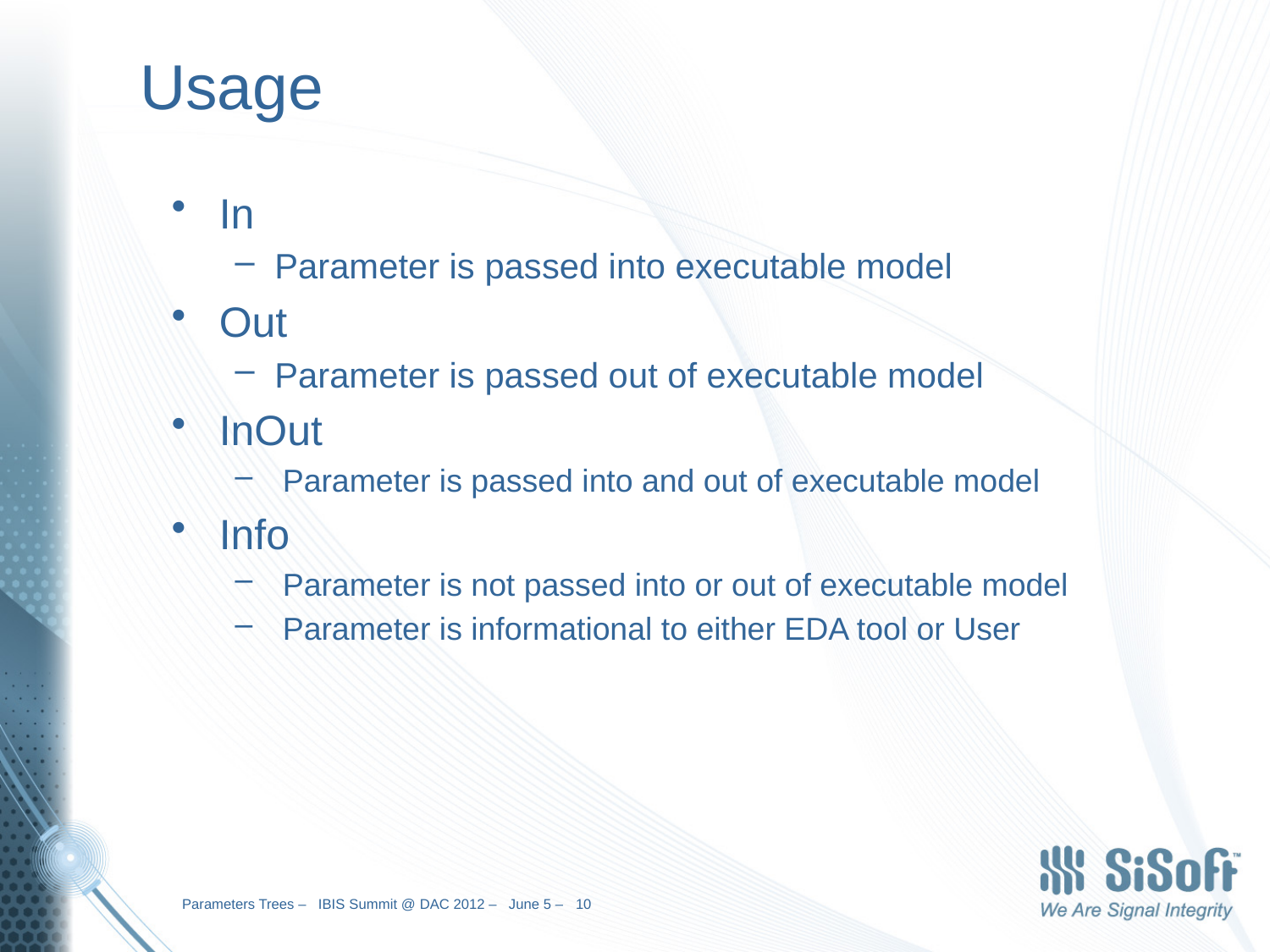

# Usage
In
Parameter is passed into executable model
Out
Parameter is passed out of executable model
InOut
Parameter is passed into and out of executable model
Info
Parameter is not passed into or out of executable model
Parameter is informational to either EDA tool or User
Parameters Trees –   IBIS Summit @ DAC 2012 –   June 5 –   10